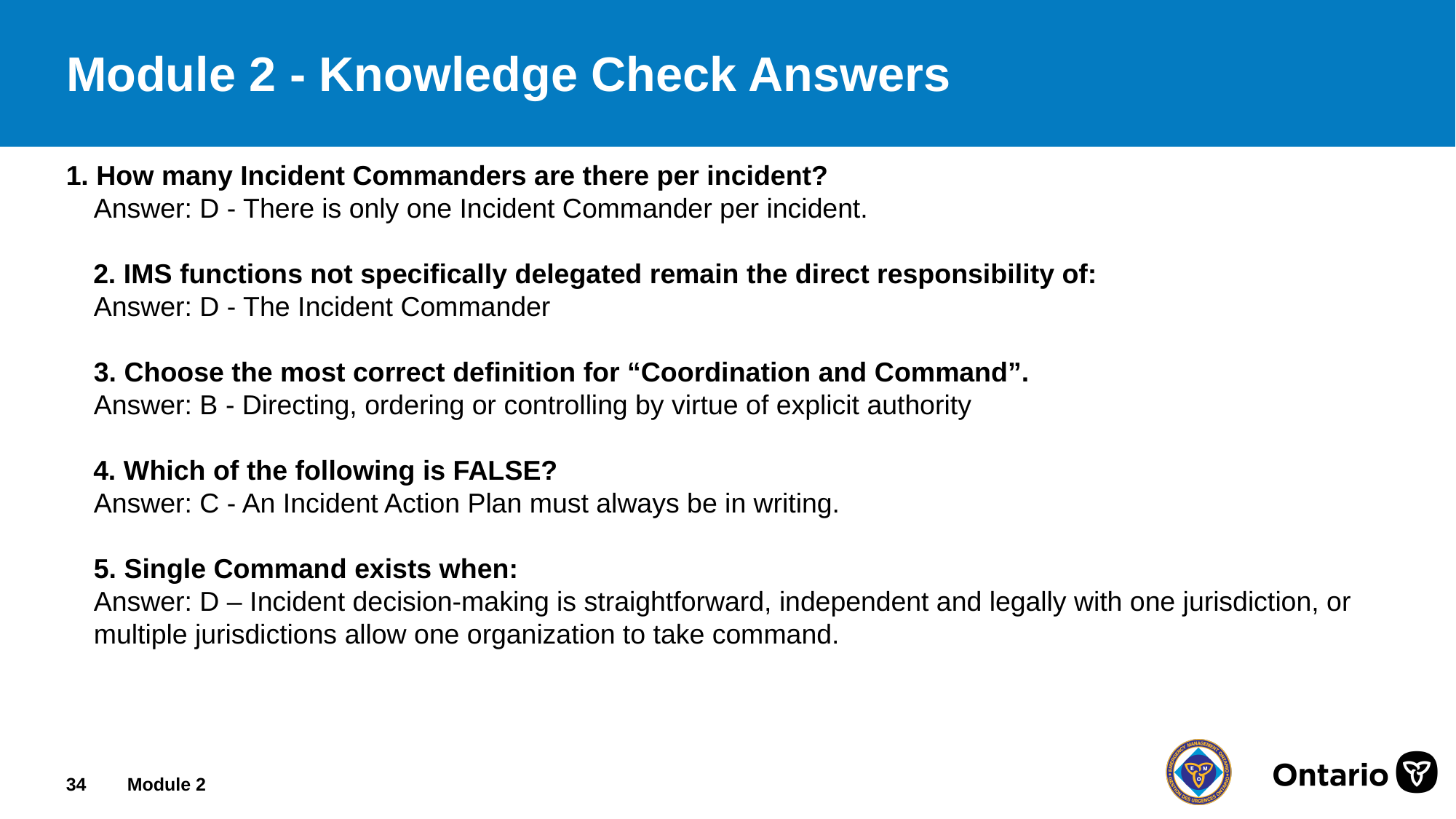

# Module 2 - Knowledge Check Answers
1. How many Incident Commanders are there per incident?
Answer: D - There is only one Incident Commander per incident.

2. IMS functions not specifically delegated remain the direct responsibility of:
Answer: D - The Incident Commander

3. Choose the most correct definition for “Coordination and Command”.
Answer: B - Directing, ordering or controlling by virtue of explicit authority

4. Which of the following is FALSE?
Answer: C - An Incident Action Plan must always be in writing.

5. Single Command exists when:
Answer: D – Incident decision-making is straightforward, independent and legally with one jurisdiction, or multiple jurisdictions allow one organization to take command.

34
Module 2